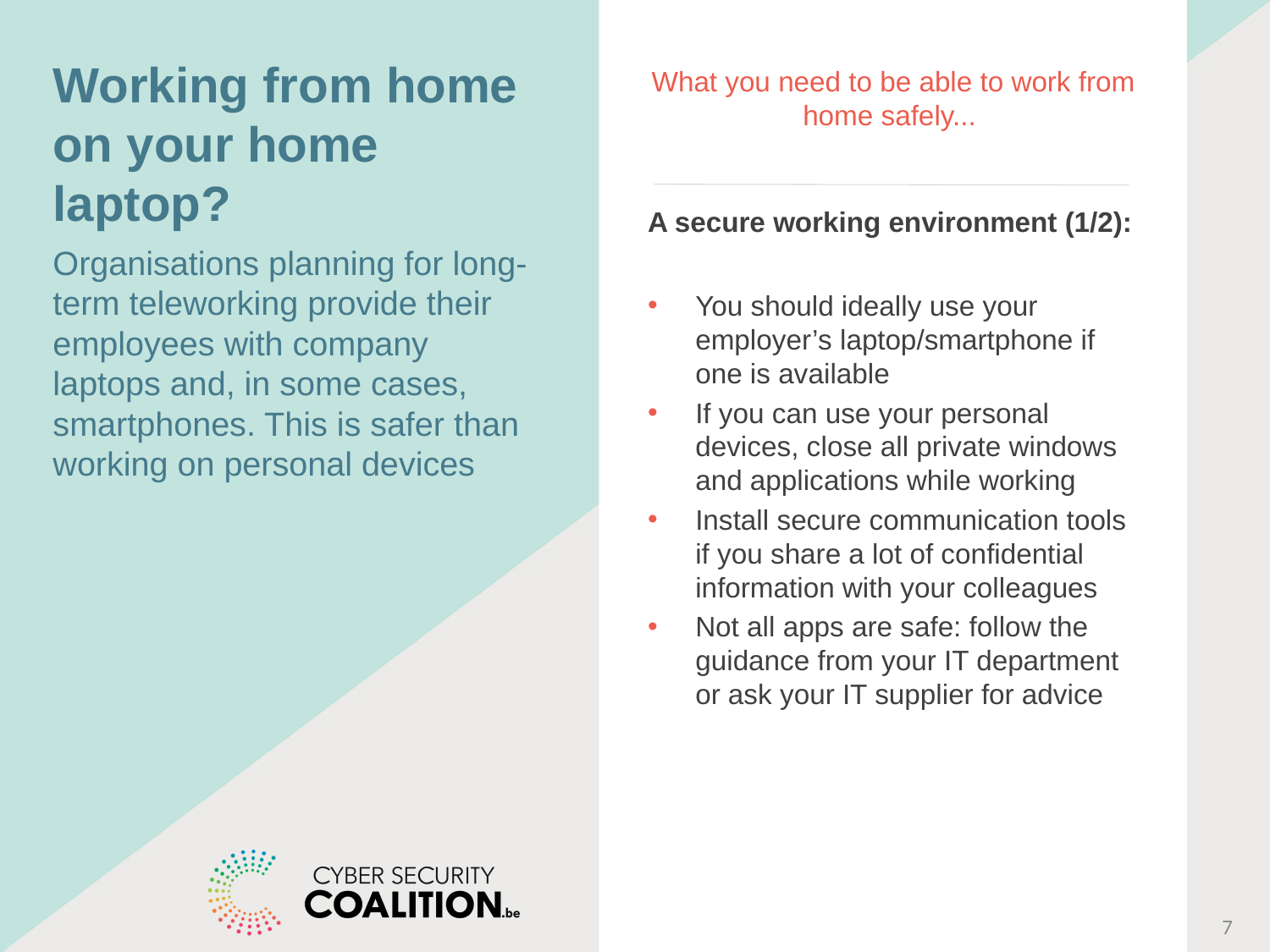

Working from home on your home laptop?
Organisations planning for long-term teleworking provide their employees with company laptops and, in some cases, smartphones. This is safer than working on personal devices
# What you need to be able to work from home safely...
A secure working environment (1/2):
You should ideally use your employer’s laptop/smartphone if one is available
If you can use your personal devices, close all private windows and applications while working
Install secure communication tools if you share a lot of confidential information with your colleagues
Not all apps are safe: follow the guidance from your IT department or ask your IT supplier for advice
7